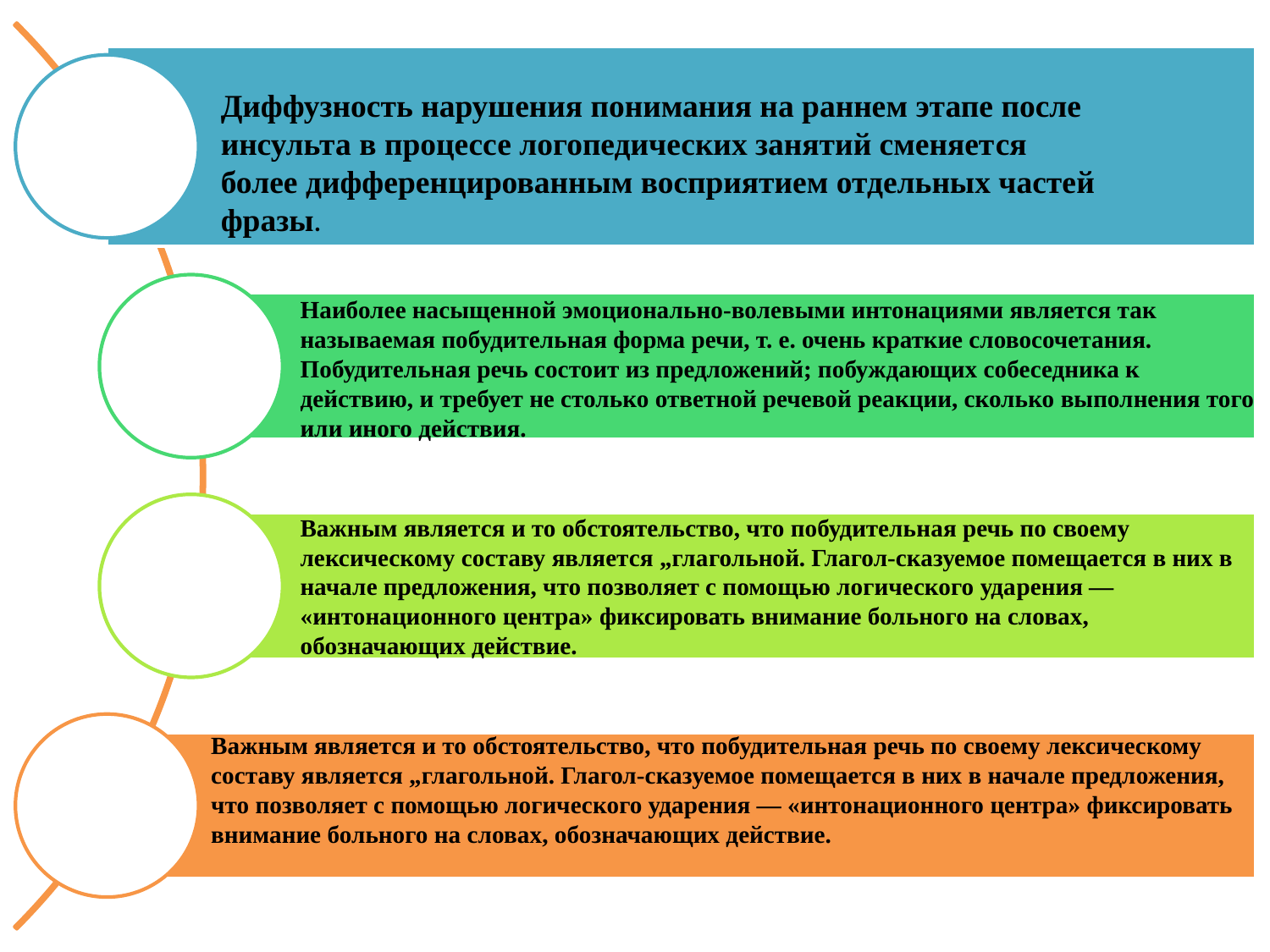

Диффузность нарушения понимания на раннем этапе после инсульта в процессе логопедических занятий сменяет­ся более дифференцированным восприятием отдельных частей фразы.
Наиболее насыщенной эмоционально-волевыми интонациями является так называемая побудительная форма речи, т. е. очень краткие словосочетания.
Побудительная речь состоит из предложений; побуждающих собеседника к действию, и требует не столько ответ­ной речевой реакции, сколько выполнения того или иного действия.
Важным является и то обстоятельство, что побудитель­ная речь по своему лексическому составу является „гла­гольной. Глагол-сказуемое помещается в них в начале предложения, что позволяет с помощью логического уда­рения — «интонационного центра» фиксировать внимание больного на словах, обозначающих действие.
Важным является и то обстоятельство, что побудитель­ная речь по своему лексическому составу является „глагольной. Глагол-сказуемое помещается в них в начале предложения, что позволяет с помощью логического ударения — «интонационного центра» фиксировать внимание больного на словах, обозначающих действие.